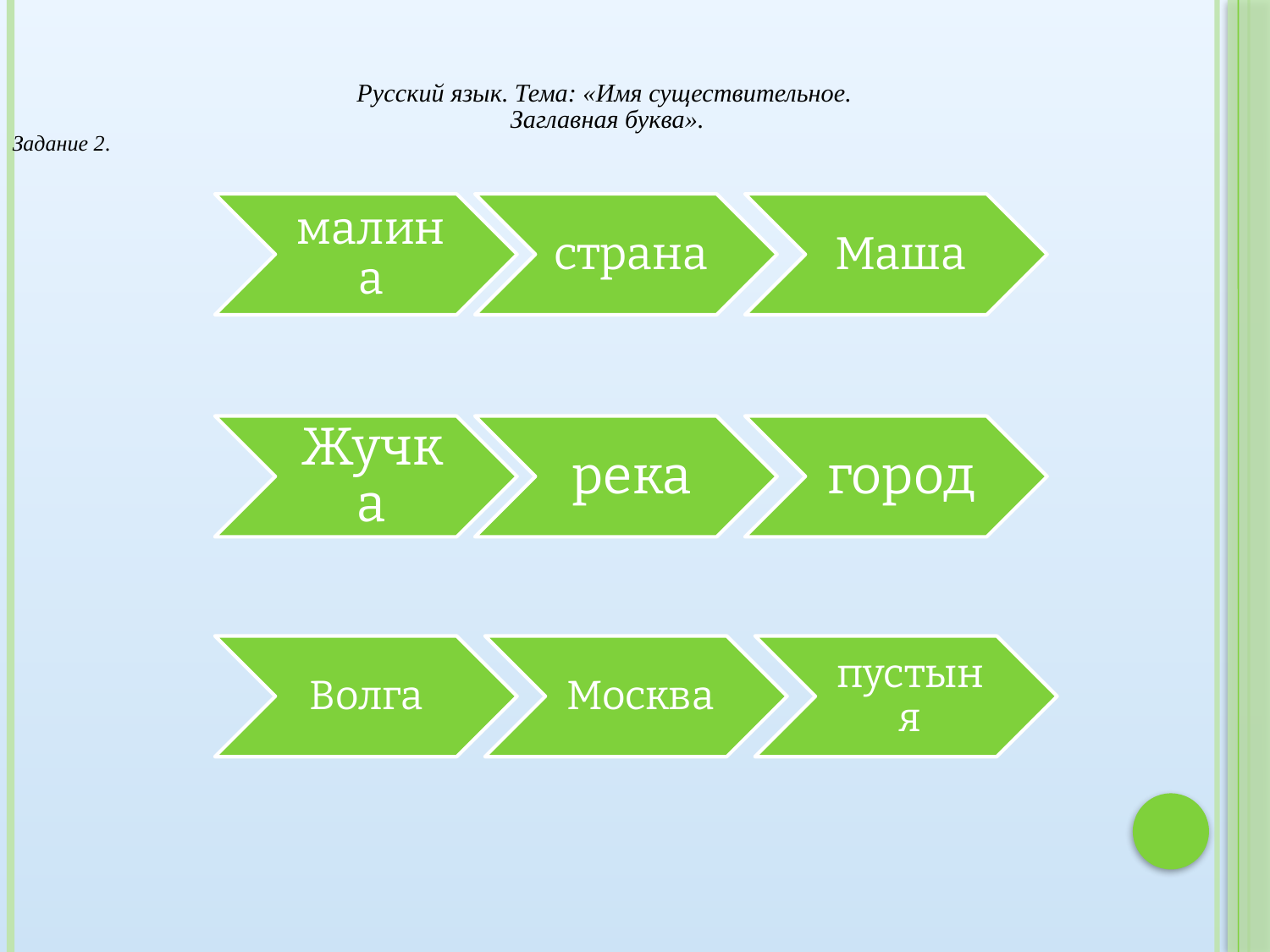

Русский язык. Тема: «Имя существительное.
Заглавная буква».
Задание 2.

малина
страна
Маша
Жучка
река
город
Волга
Москва
пустыня